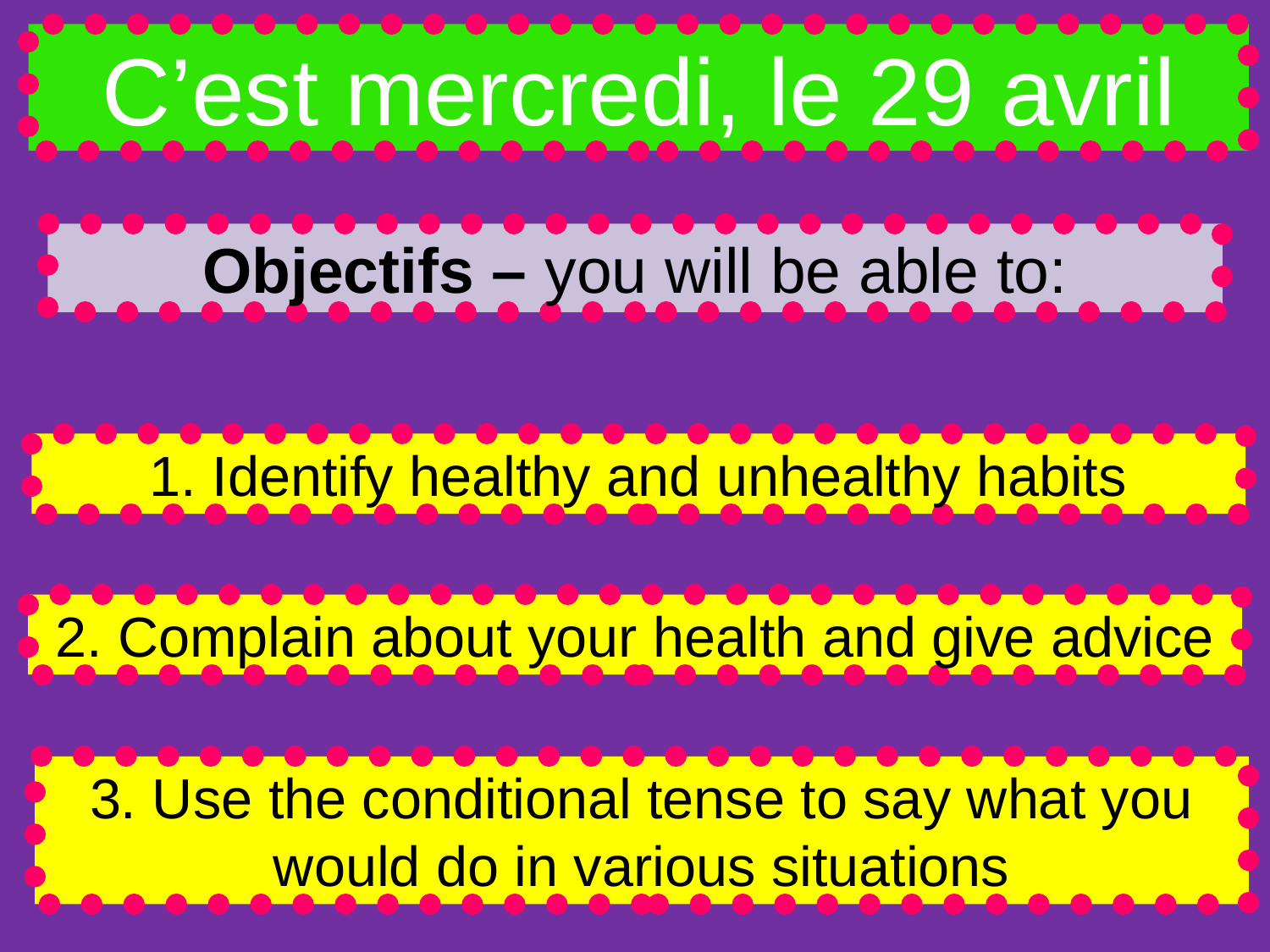

C’est mercredi, le 29 avril
Objectifs – you will be able to:
1. Identify healthy and unhealthy habits
2. Complain about your health and give advice
3. Use the conditional tense to say what you would do in various situations